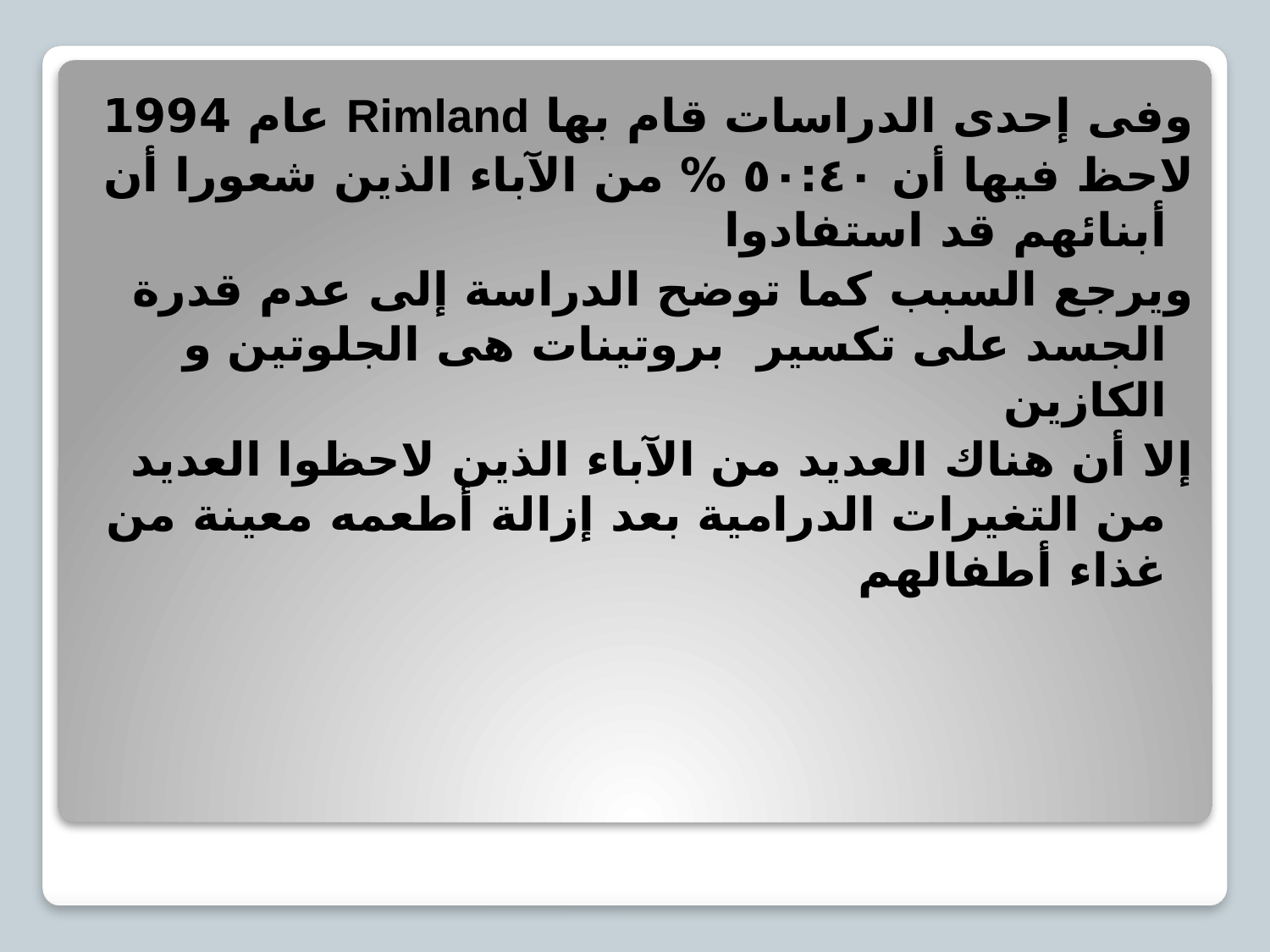

وفى إحدى الدراسات قام بها Rimland عام 1994
لاحظ فيها أن ٥٠:٤٠ % من الآباء الذين شعورا أن أبنائهم قد استفادوا
ويرجع السبب كما توضح الدراسة إلى عدم قدرة الجسد على تكسير  بروتينات هى الجلوتين و الكازين
إلا أن هناك العديد من الآباء الذين لاحظوا العديد من التغيرات الدرامية بعد إزالة أطعمه معينة من غذاء أطفالهم
#